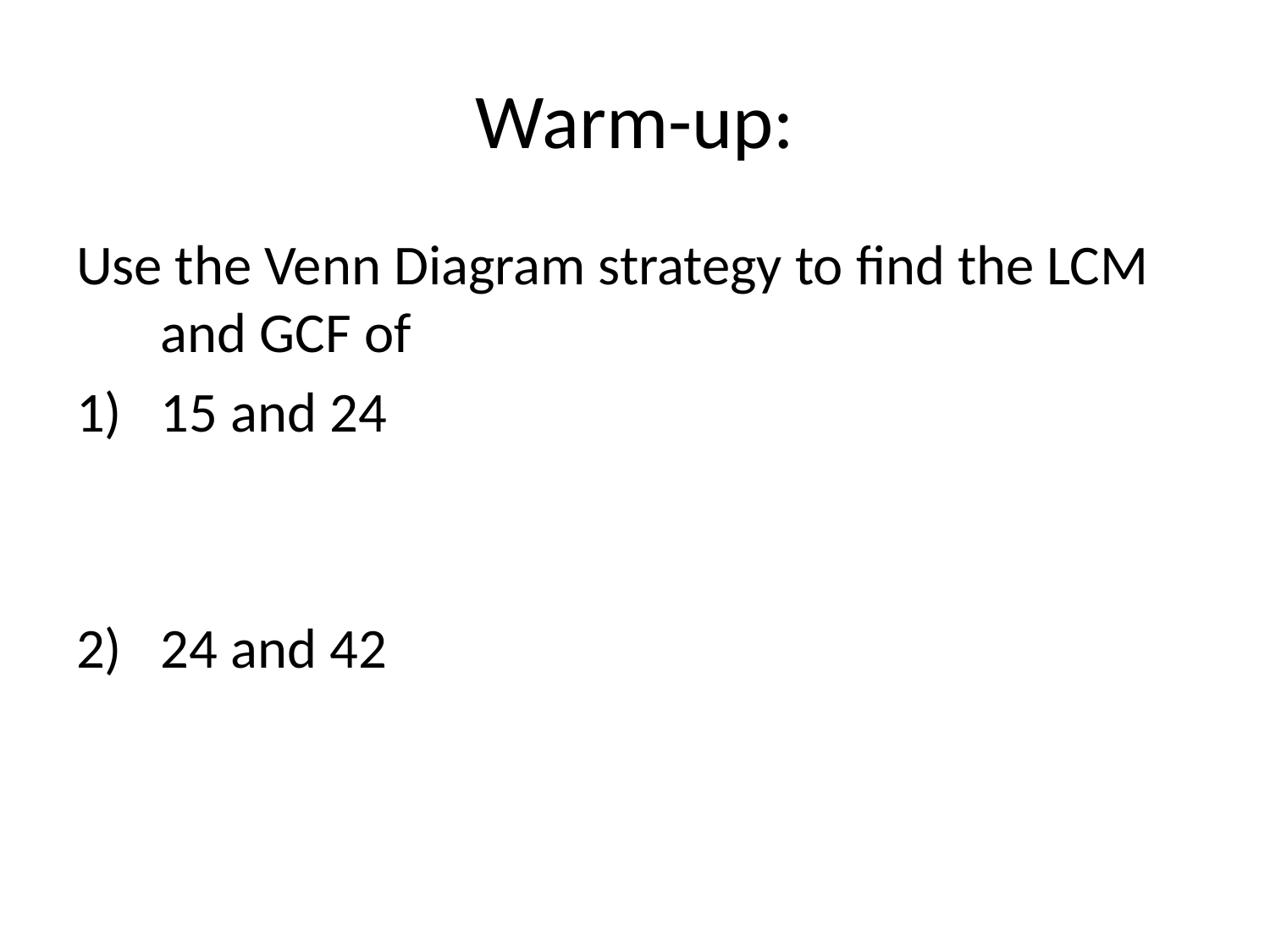

# Warm-up:
Use the Venn Diagram strategy to find the LCM and GCF of
15 and 24

24 and 42